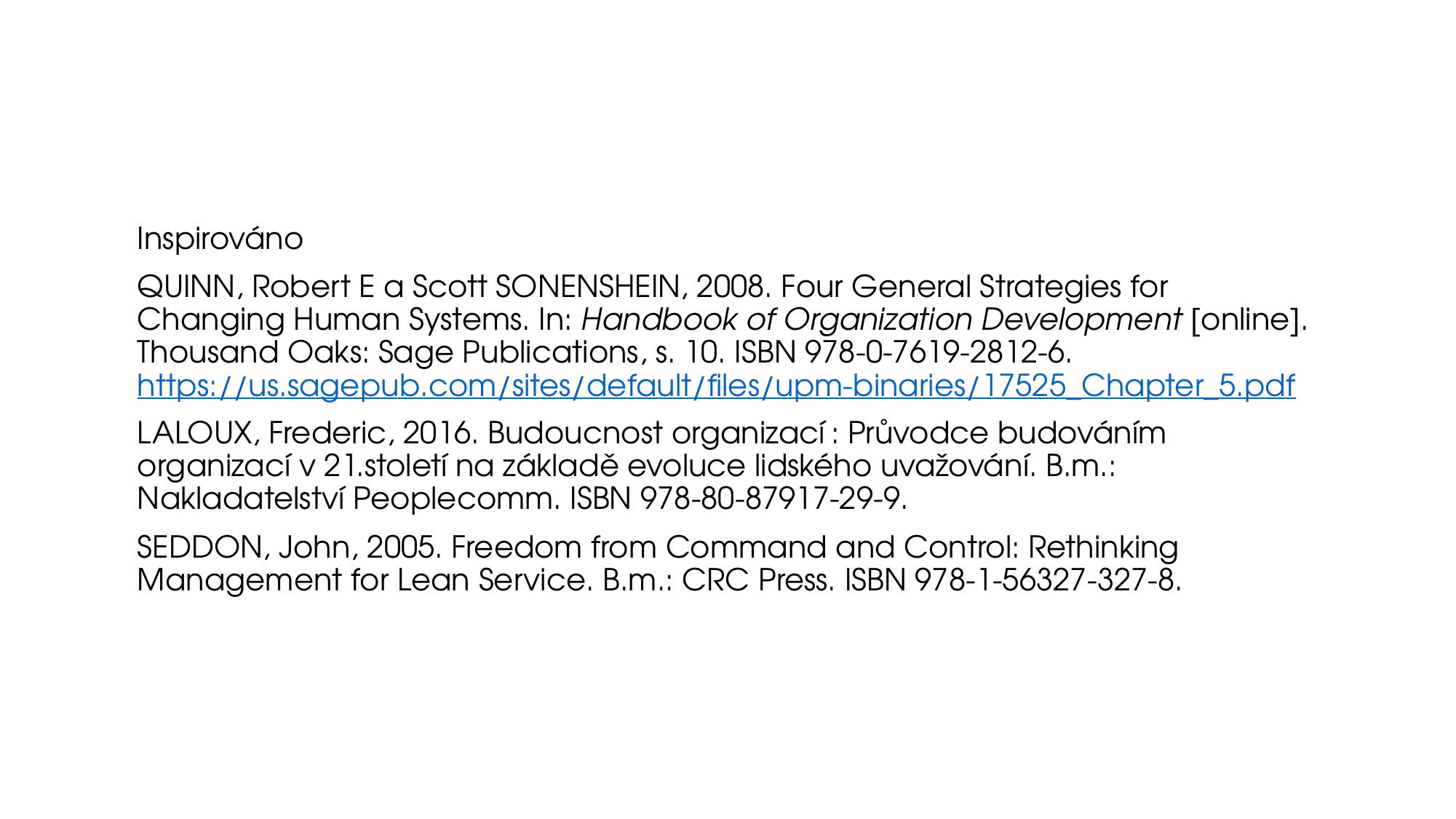

#
Inspirováno
QUINN, Robert E a Scott SONENSHEIN, 2008. Four General Strategies for Changing Human Systems. In: Handbook of Organization Development [online]. Thousand Oaks: Sage Publications, s. 10. ISBN 978-0-7619-2812-6.
https://us.sagepub.com/sites/default/files/upm-binaries/17525_Chapter_5.pdf
LALOUX, Frederic, 2016. Budoucnost organizací : Průvodce budováním organizací v 21.století na základě evoluce lidského uvažování. B.m.: Nakladatelství Peoplecomm. ISBN 978-80-87917-29-9.
SEDDON, John, 2005. Freedom from Command and Control: Rethinking Management for Lean Service. B.m.: CRC Press. ISBN 978-1-56327-327-8.